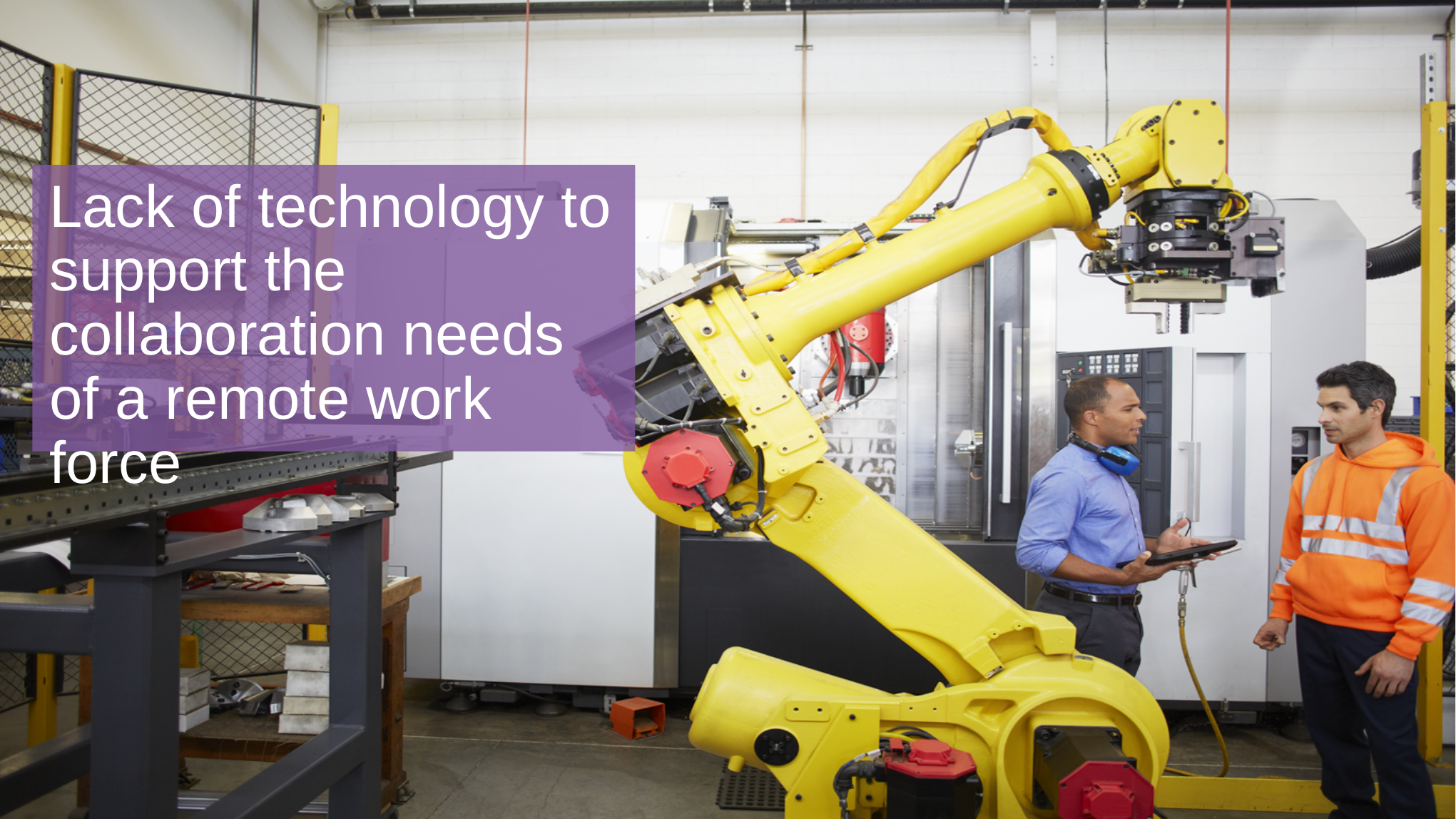

#
Lack of technology to support the collaboration needs of a remote work force